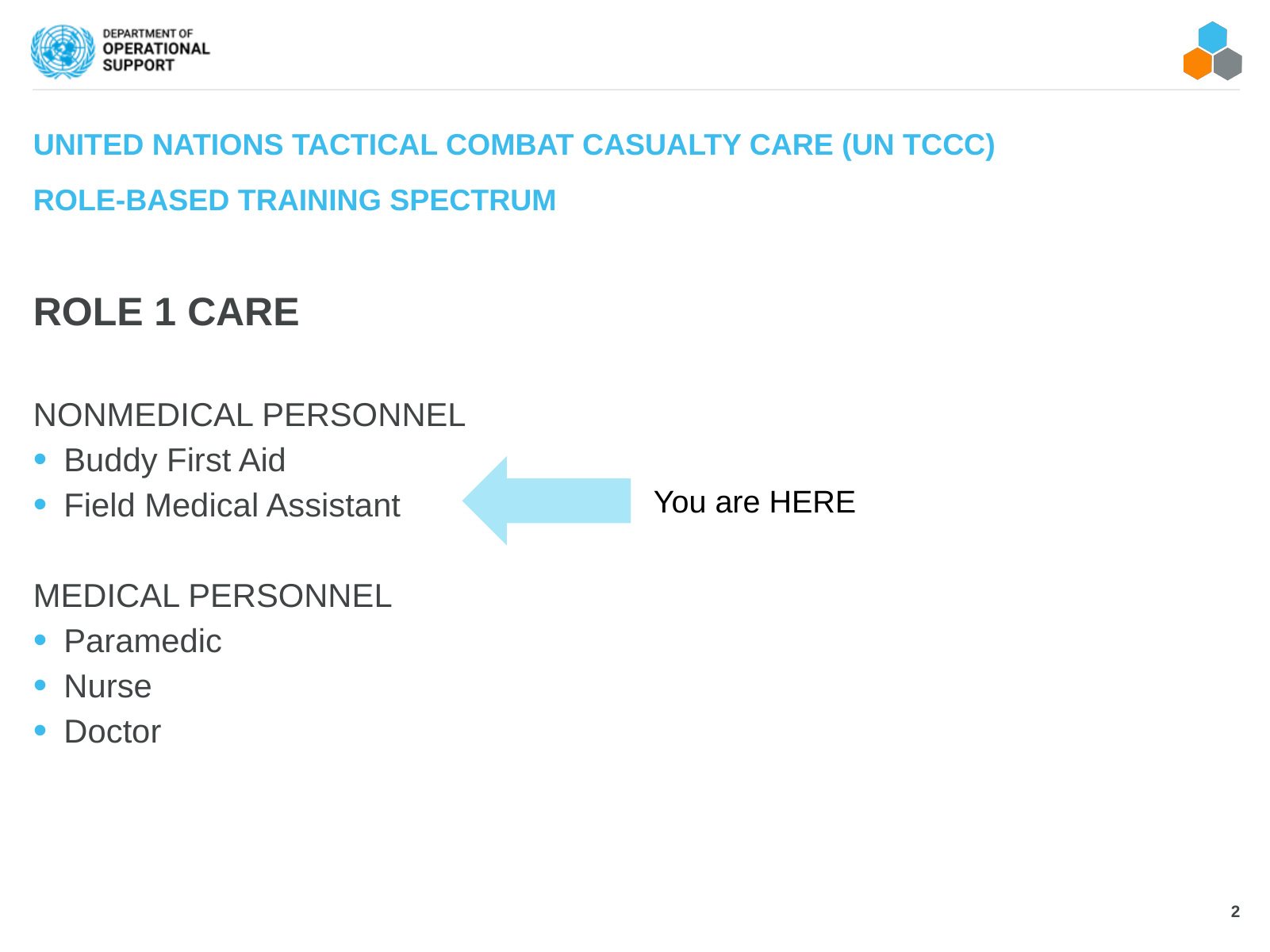

# UNITED NATIONS TACTICAL COMBAT CASUALTY CARE (UN TCCC)
ROLE-BASED TRAINING SPECTRUM

ROLE 1 CARE

NONMEDICAL PERSONNEL
Buddy First Aid
Field Medical Assistant

MEDICAL PERSONNEL
Paramedic
Nurse
Doctor

You are HERE